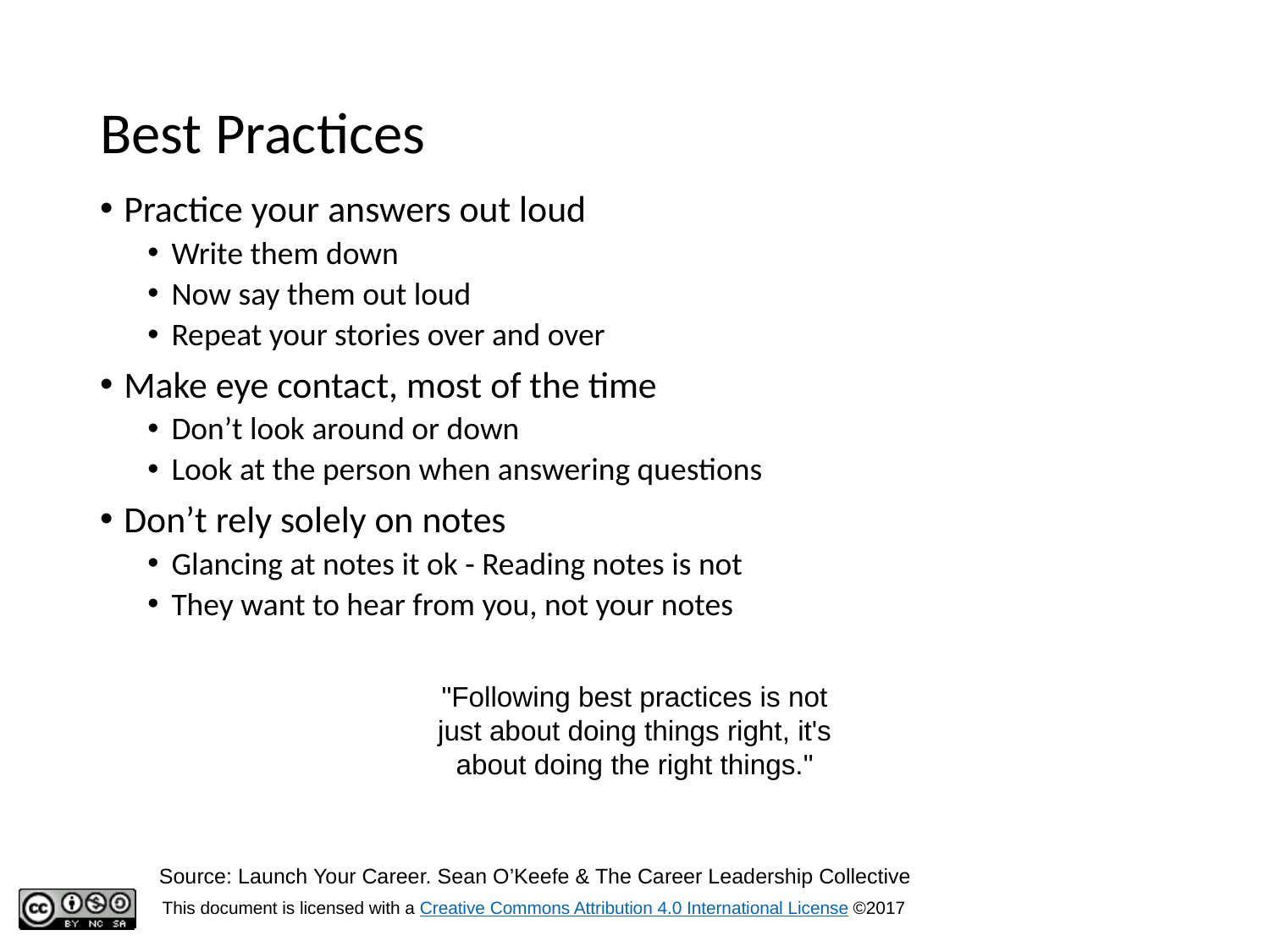

# Best Practices
Practice your answers out loud
Write them down
Now say them out loud
Repeat your stories over and over
Make eye contact, most of the time
Don’t look around or down
Look at the person when answering questions
Don’t rely solely on notes
Glancing at notes it ok - Reading notes is not
They want to hear from you, not your notes
"Following best practices is not just about doing things right, it's about doing the right things."
Source: Launch Your Career. Sean O’Keefe & The Career Leadership Collective